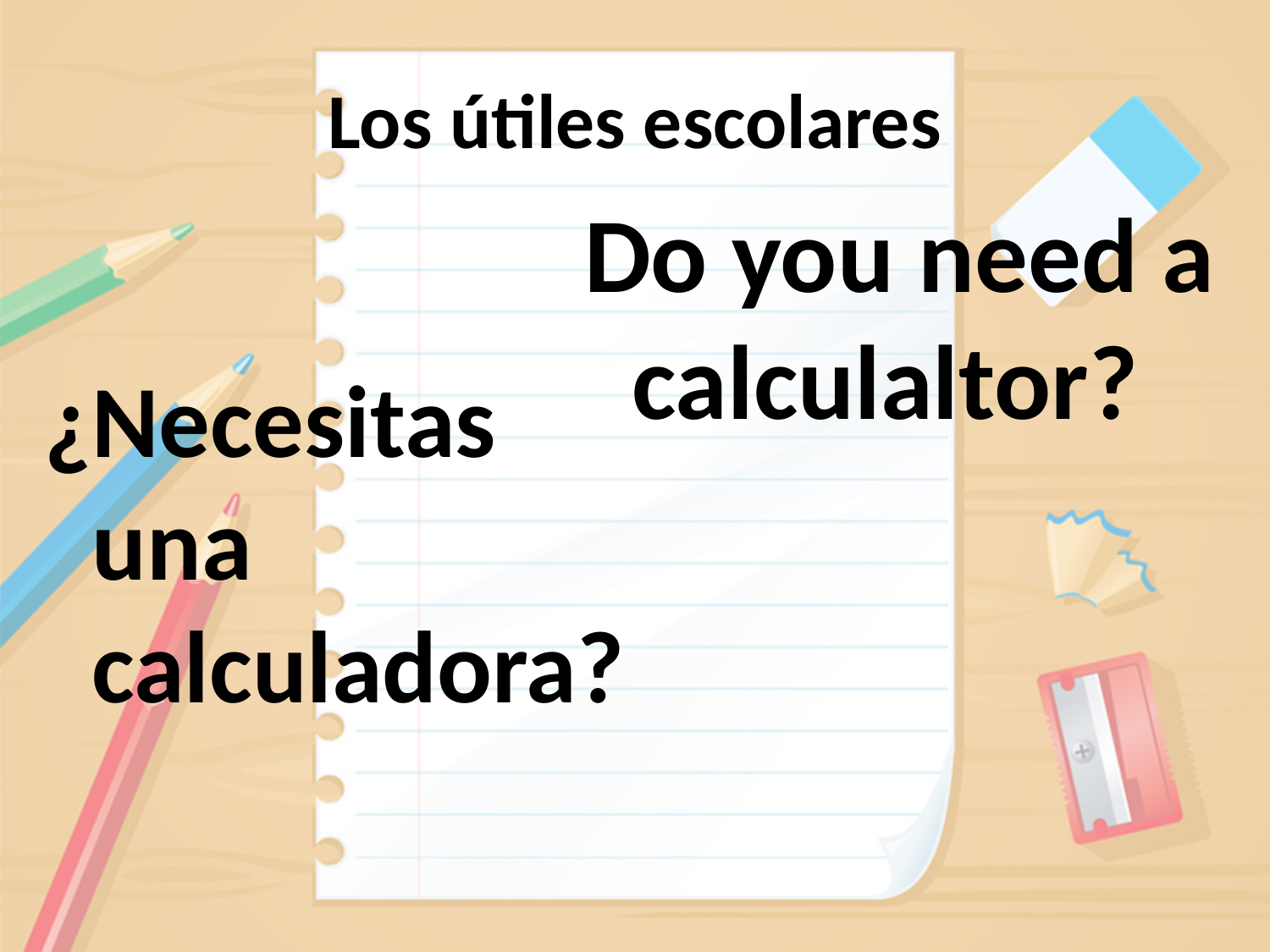

# Los útiles escolares
Do you need a calculaltor?
¿Necesitas una calculadora?